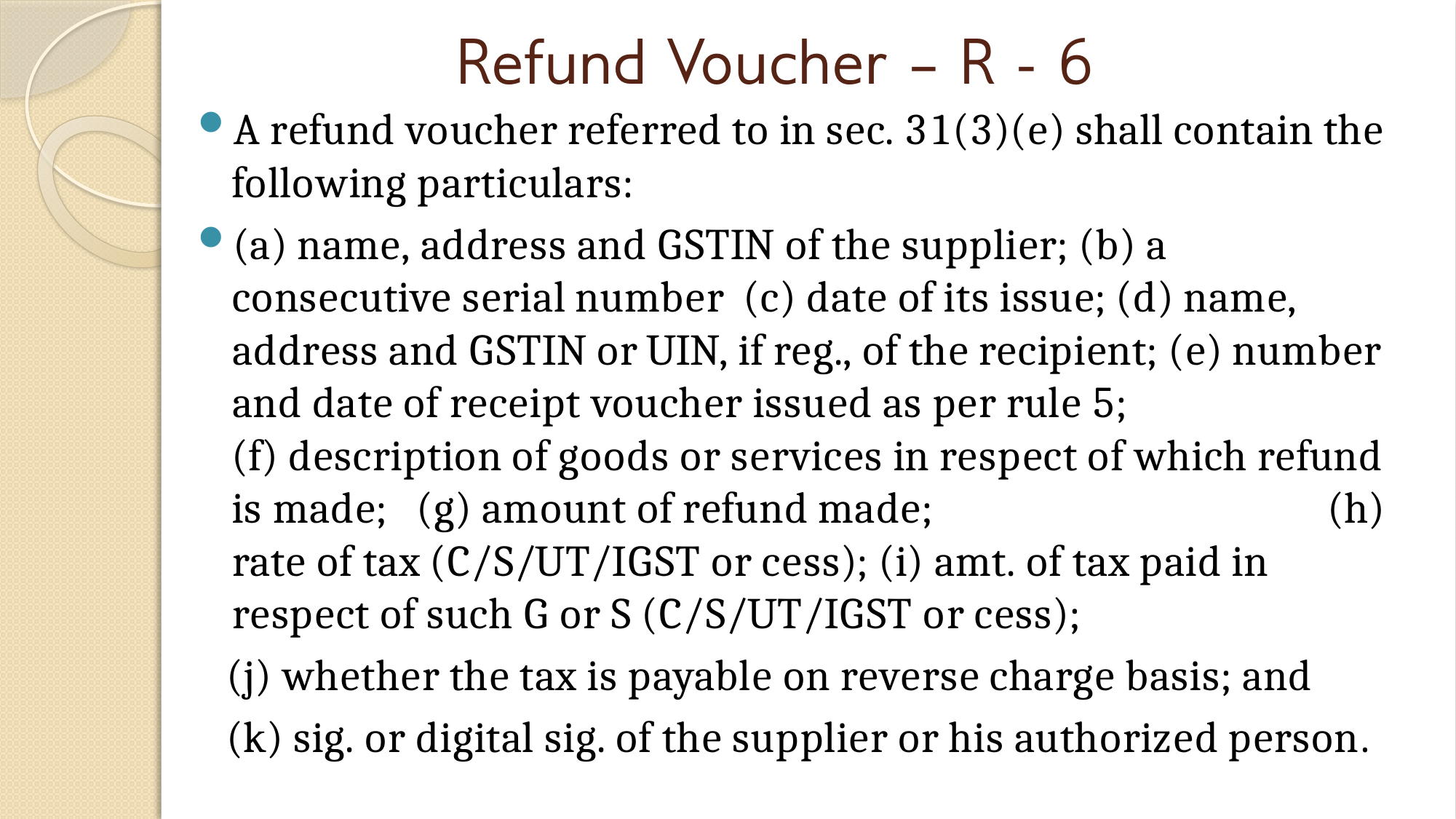

# Refund Voucher – R - 6
A refund voucher referred to in sec. 31(3)(e) shall contain the following particulars:
(a) name, address and GSTIN of the supplier; (b) a consecutive serial number  (c) date of its issue; (d) name, address and GSTIN or UIN, if reg., of the recipient; (e) number and date of receipt voucher issued as per rule 5;                       (f) description of goods or services in respect of which refund is made;   (g) amount of refund made;                                         (h) rate of tax (C/S/UT/IGST or cess); (i) amt. of tax paid in respect of such G or S (C/S/UT/IGST or cess);
   (j) whether the tax is payable on reverse charge basis; and
   (k) sig. or digital sig. of the supplier or his authorized person.